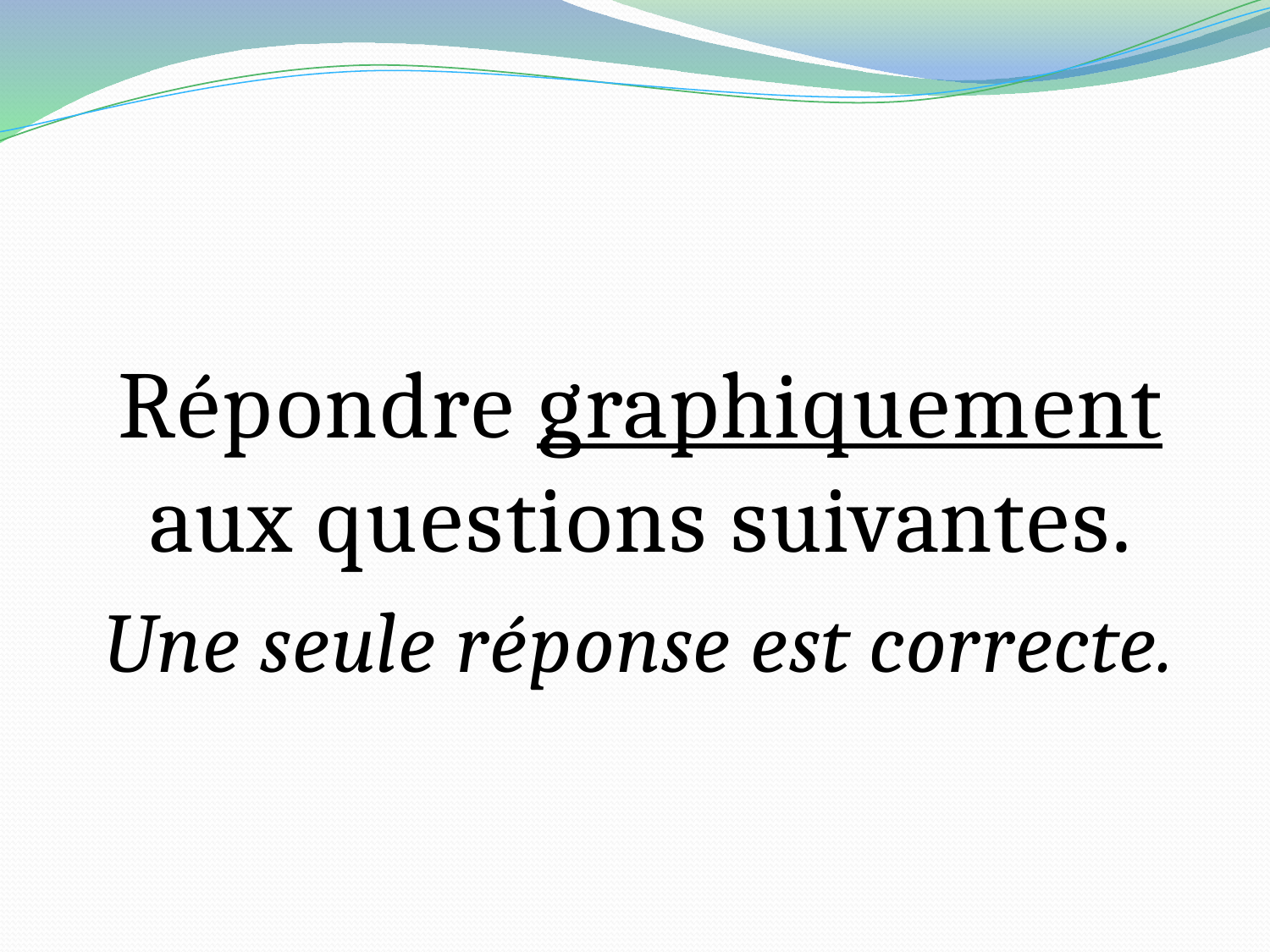

#
Répondre graphiquement aux questions suivantes.
Une seule réponse est correcte.